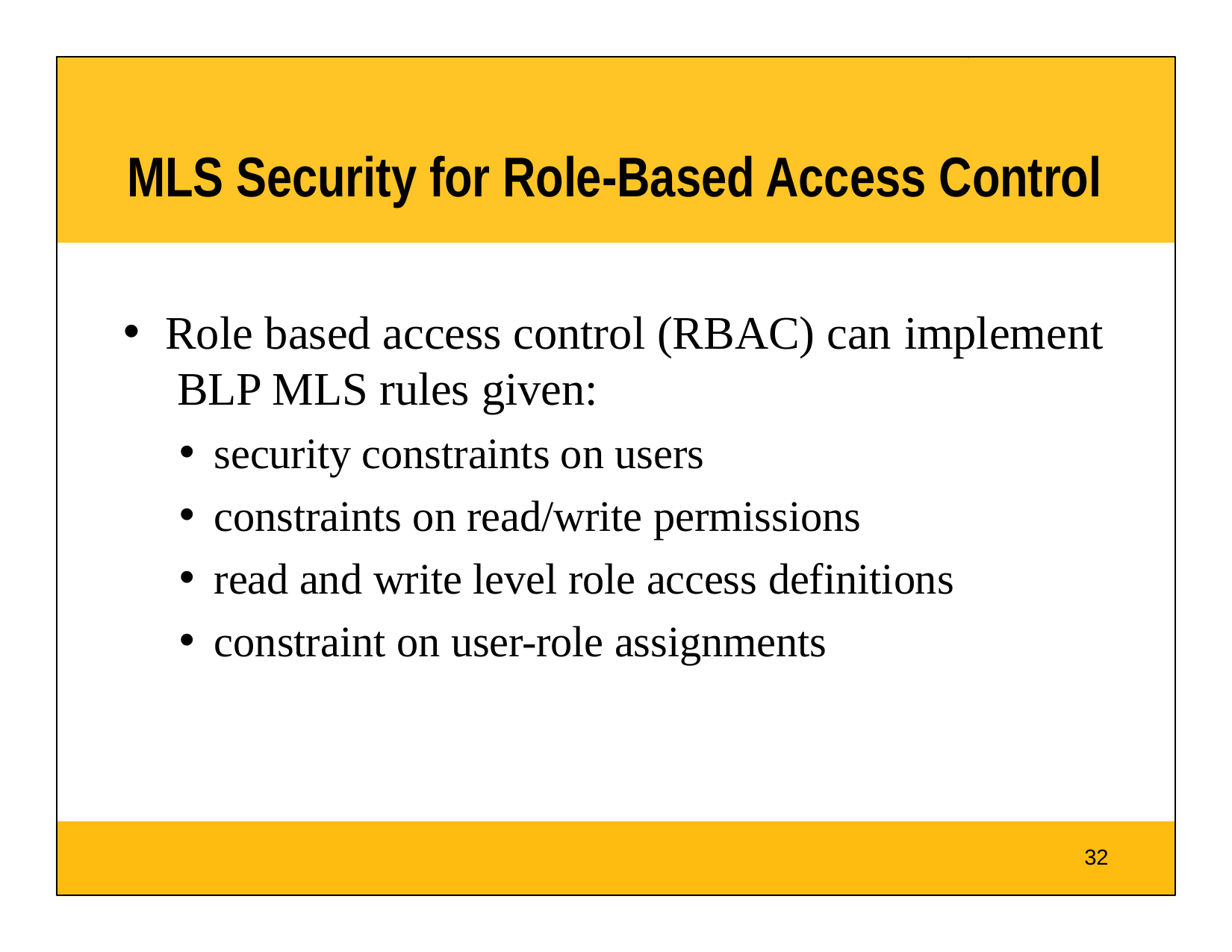

# MLS Security for Role-Based Access Control
Role based access control (RBAC) can implement  BLP MLS rules given:
security constraints on users
constraints on read/write permissions
read and write level role access definitions
constraint on user-role assignments
32